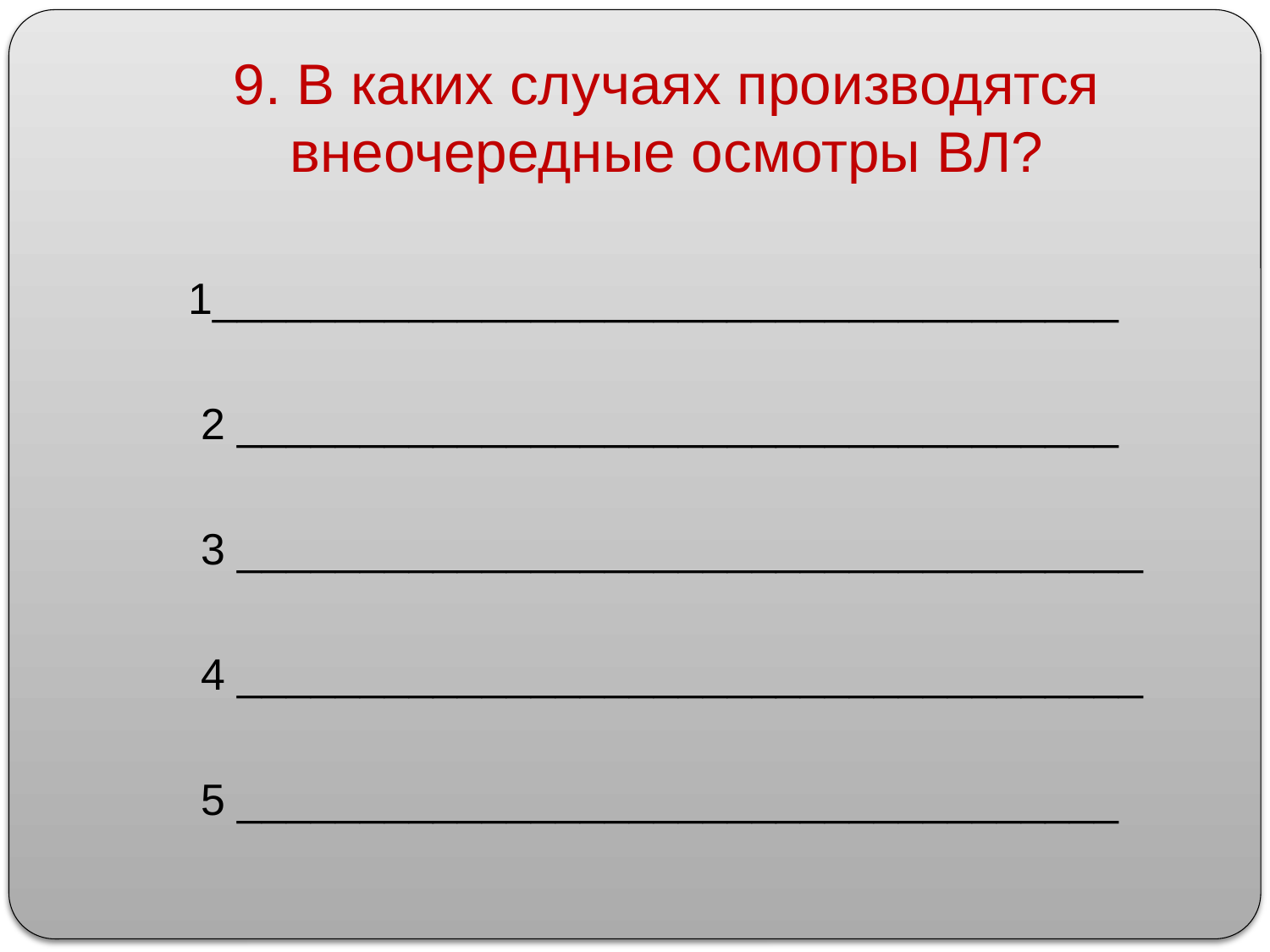

# 9. В каких случаях производятся внеочередные осмотры ВЛ?

    1_____________________________________

     2 ____________________________________

     3 _____________________________________

     4 _____________________________________

     5 ____________________________________